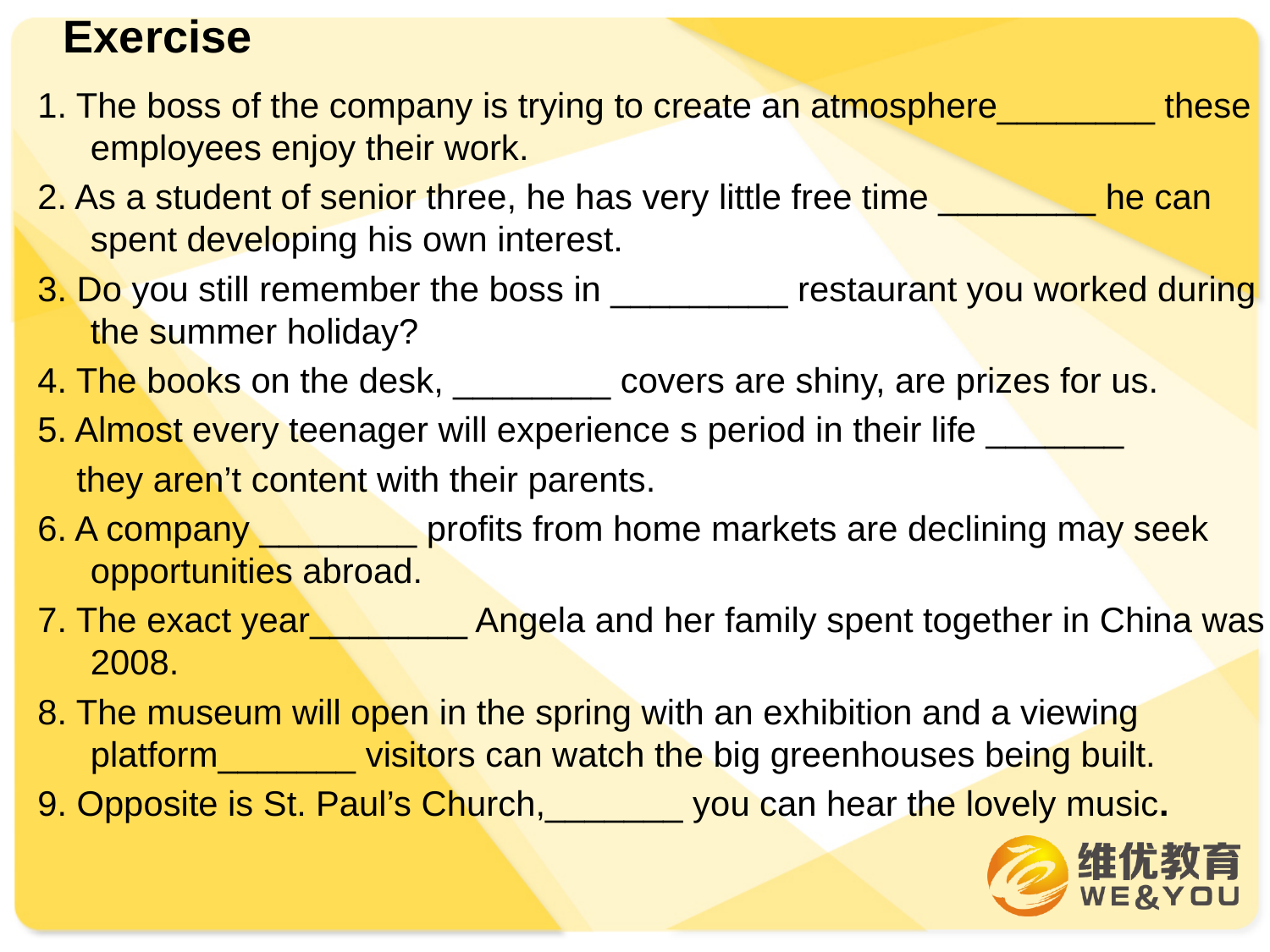

# Exercise
1. The boss of the company is trying to create an atmosphere________ these employees enjoy their work.
2. As a student of senior three, he has very little free time ________ he can spent developing his own interest.
3. Do you still remember the boss in _________ restaurant you worked during the summer holiday?
4. The books on the desk, ________ covers are shiny, are prizes for us.
5. Almost every teenager will experience s period in their life _______
    they aren’t content with their parents.
6. A company ________ profits from home markets are declining may seek opportunities abroad.
7. The exact year________ Angela and her family spent together in China was 2008.
8. The museum will open in the spring with an exhibition and a viewing platform_______ visitors can watch the big greenhouses being built.
9. Opposite is St. Paul’s Church,_______ you can hear the lovely music.